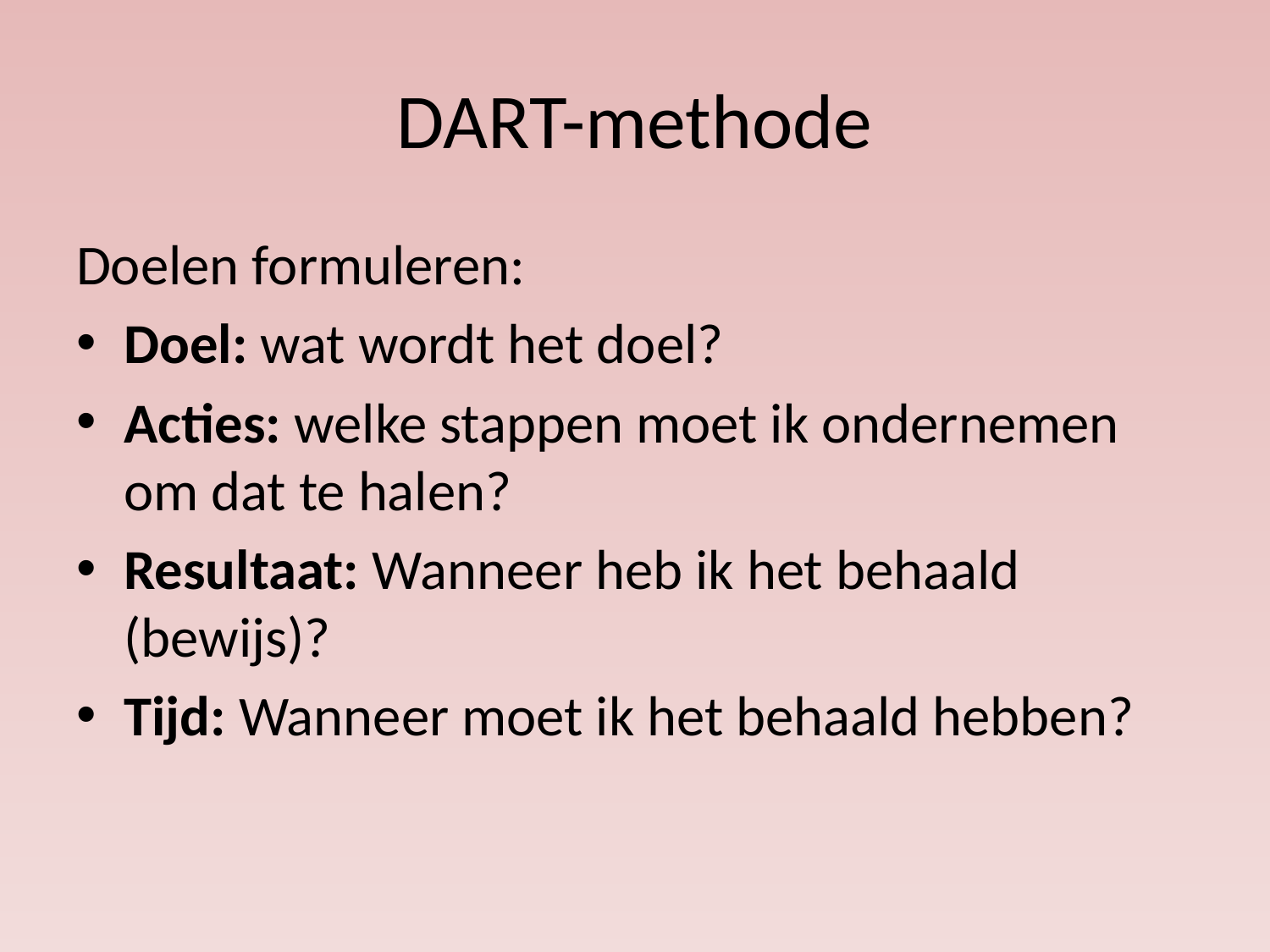

# DART-methode
Doelen formuleren:
Doel: wat wordt het doel?
Acties: welke stappen moet ik ondernemen om dat te halen?
Resultaat: Wanneer heb ik het behaald (bewijs)?
Tijd: Wanneer moet ik het behaald hebben?